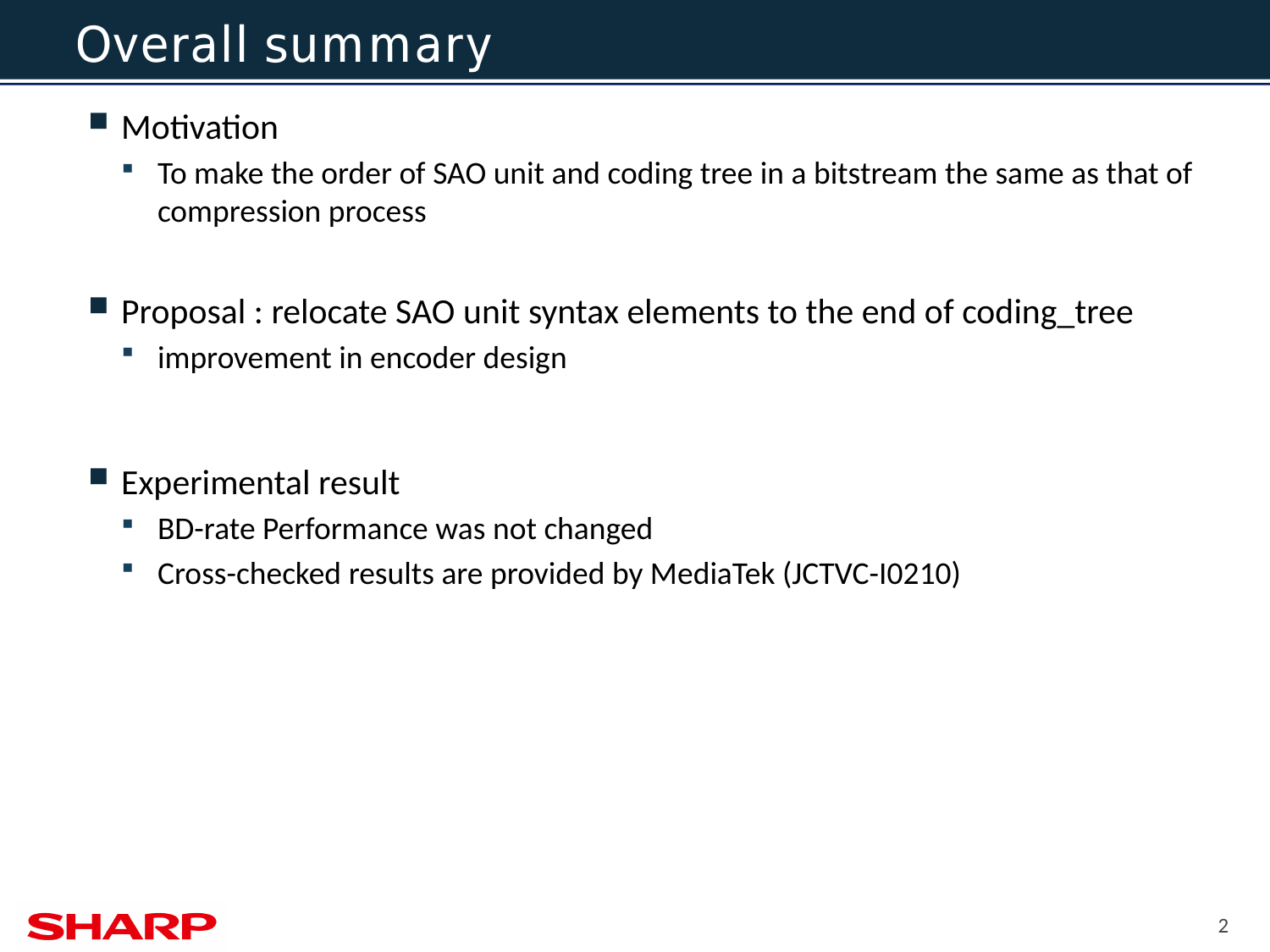

# Overall summary
Motivation
To make the order of SAO unit and coding tree in a bitstream the same as that of compression process

Proposal : relocate SAO unit syntax elements to the end of coding_tree
improvement in encoder design

Experimental result
BD-rate Performance was not changed
Cross-checked results are provided by MediaTek (JCTVC-I0210)
2